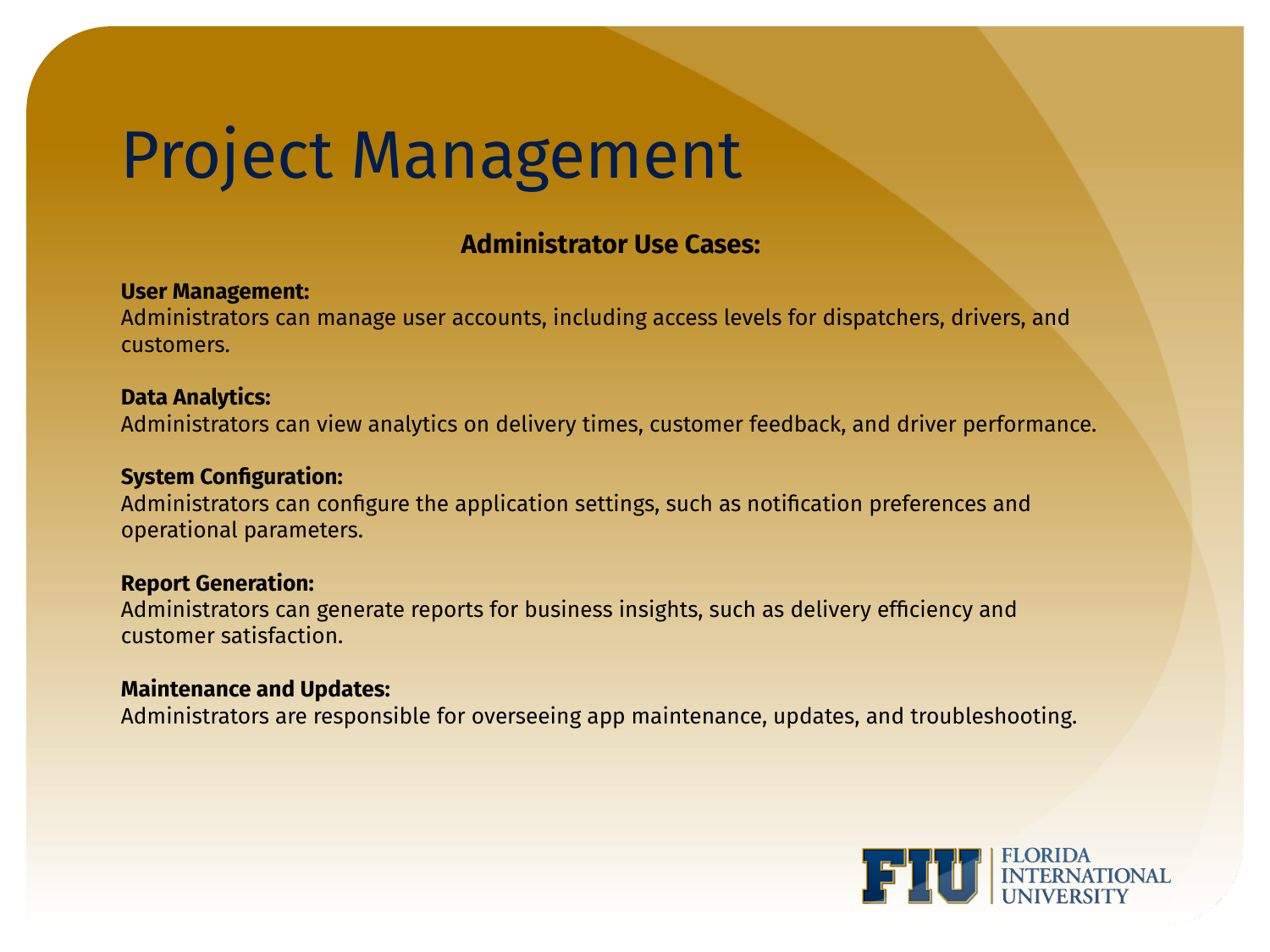

# Project Management

Administrator Use Cases:

User Management:
Administrators can manage user accounts, including access levels for dispatchers, drivers, and customers.

Data Analytics:
Administrators can view analytics on delivery times, customer feedback, and driver performance.

System Configuration:
Administrators can configure the application settings, such as notification preferences and operational parameters.

Report Generation:
Administrators can generate reports for business insights, such as delivery efficiency and customer satisfaction.

Maintenance and Updates:
Administrators are responsible for overseeing app maintenance, updates, and troubleshooting.